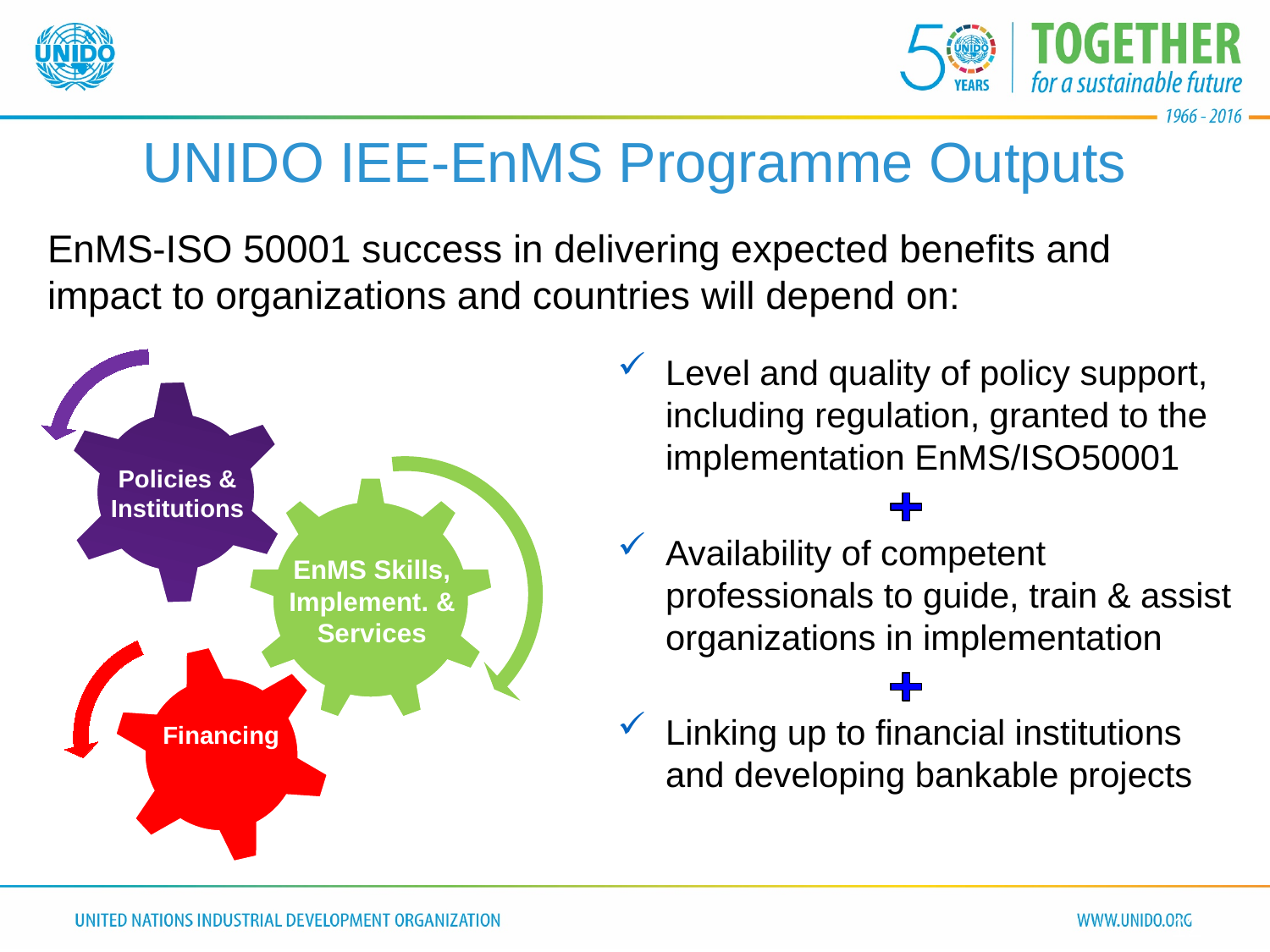

UNIDO IEE-EnMS Programme Outputs
EnMS-ISO 50001 success in delivering expected benefits and impact to organizations and countries will depend on:

Level and quality of policy support, including regulation, granted to the implementation EnMS/ISO50001
Availability of competent professionals to guide, train & assist organizations in implementation
Linking up to financial institutions and developing bankable projects

Policies & Institutions

EnMS Skills, Implement. & Services

Financing
12